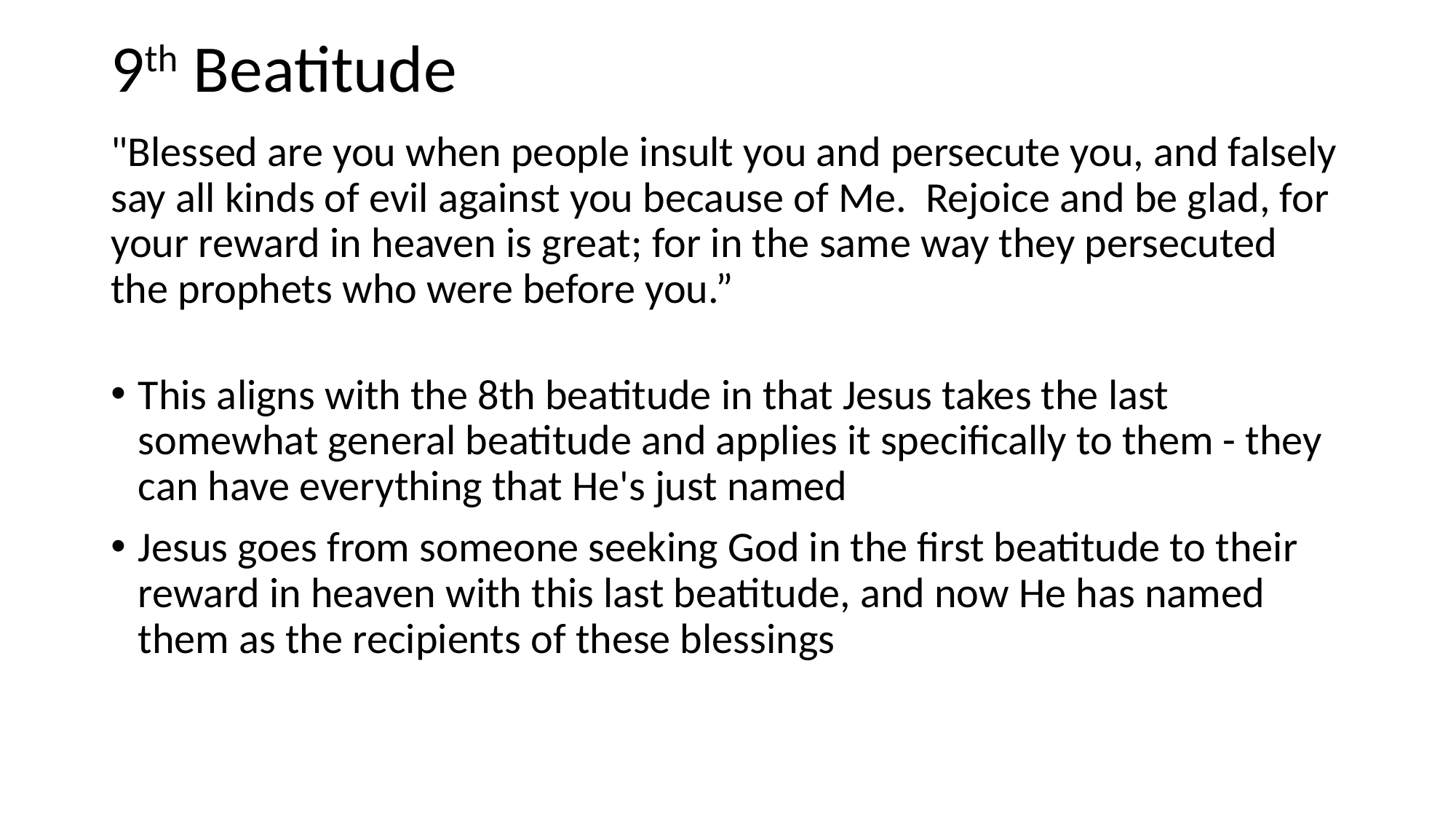

# 9th Beatitude
"Blessed are you when people insult you and persecute you, and falsely say all kinds of evil against you because of Me.  Rejoice and be glad, for your reward in heaven is great; for in the same way they persecuted the prophets who were before you.”

This aligns with the 8th beatitude in that Jesus takes the last somewhat general beatitude and applies it specifically to them - they can have everything that He's just named
Jesus goes from someone seeking God in the first beatitude to their reward in heaven with this last beatitude, and now He has named them as the recipients of these blessings